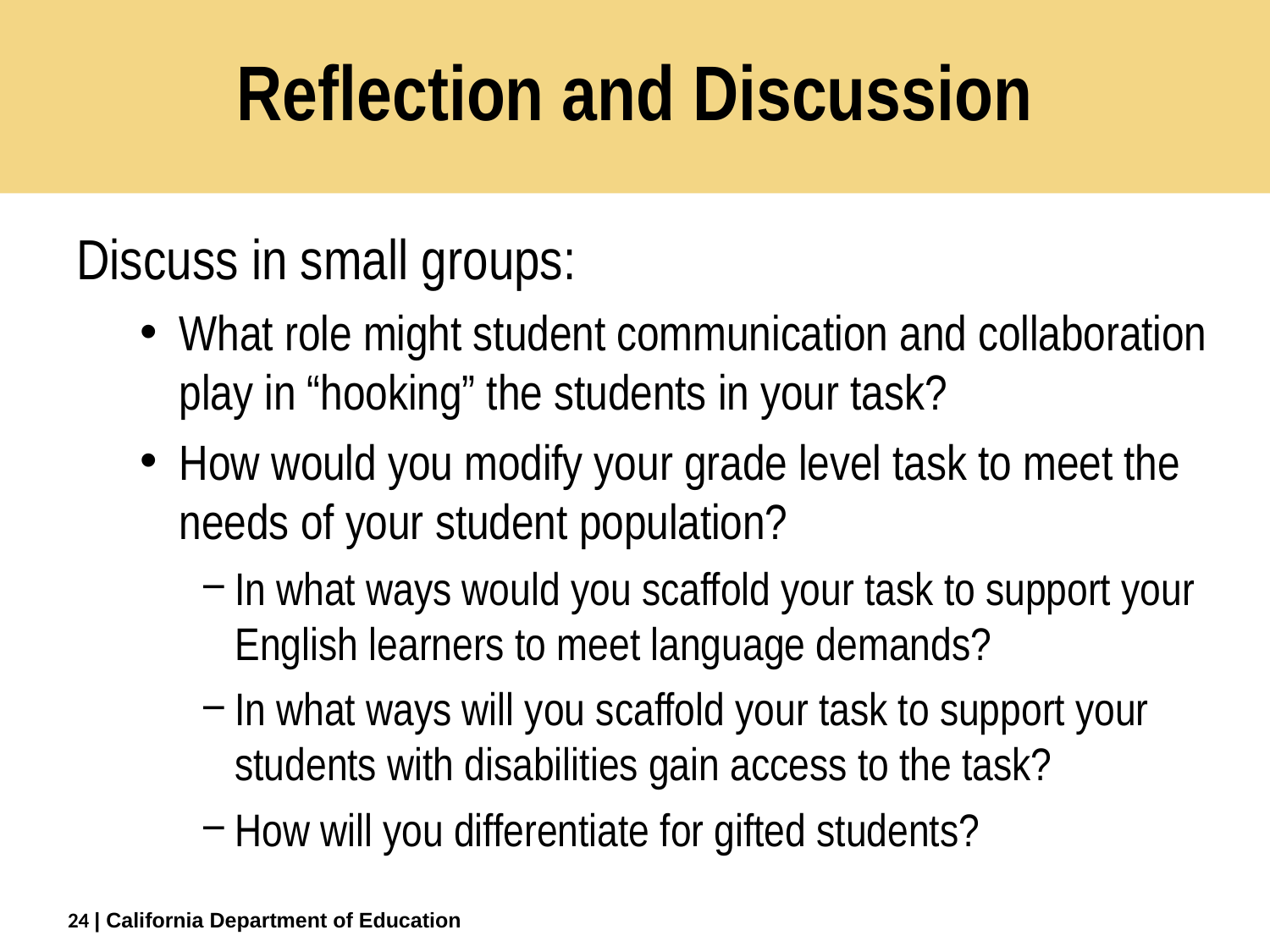

# Reflection and Discussion
Discuss in small groups:
What role might student communication and collaboration play in “hooking” the students in your task?
How would you modify your grade level task to meet the needs of your student population?
In what ways would you scaffold your task to support your English learners to meet language demands?
In what ways will you scaffold your task to support your students with disabilities gain access to the task?
How will you differentiate for gifted students?

24
| California Department of Education